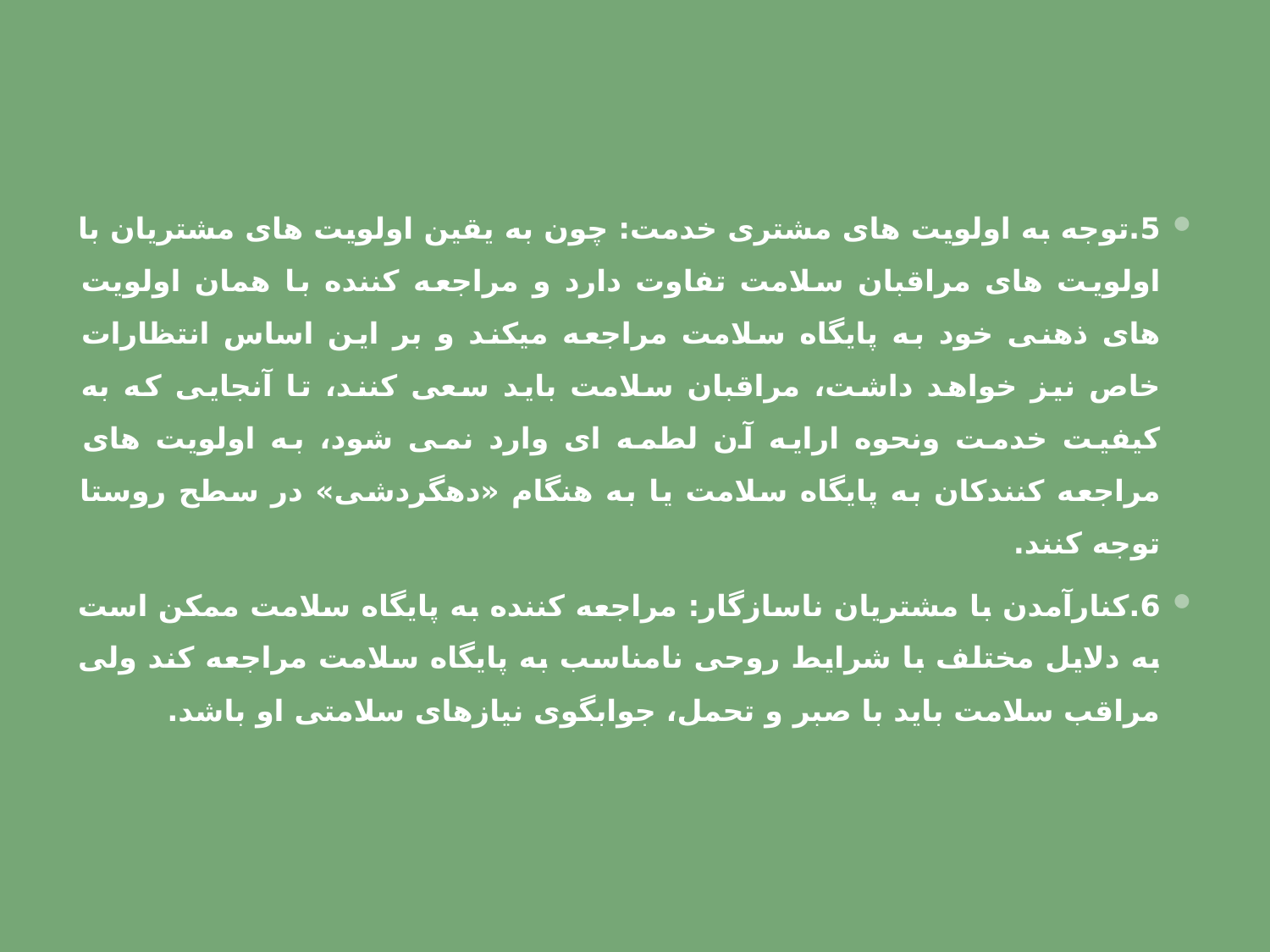

5.توجه به اولویت های مشتری خدمت: چون به یقین اولویت های مشتریان با اولویت های مراقبان سلامت تفاوت دارد و مراجعه کننده با همان اولویت های ذهنی خود به پایگاه سلامت مراجعه میکند و بر این اساس انتظارات خاص نیز خواهد داشت، مراقبان سلامت باید سعی کنند، تا آنجایی که به کیفیت خدمت ونحوه ارایه آن لطمه ای وارد نمی شود، به اولویت های مراجعه کنندکان به پایگاه سلامت یا به هنگام «دهگردشی» در سطح روستا توجه کنند.
6.کنارآمدن با مشتریان ناسازگار: مراجعه کننده به پایگاه سلامت ممکن است به دلایل مختلف با شرایط روحی نامناسب به پایگاه سلامت مراجعه کند ولی مراقب سلامت باید با صبر و تحمل، جوابگوی نیازهای سلامتی او باشد.